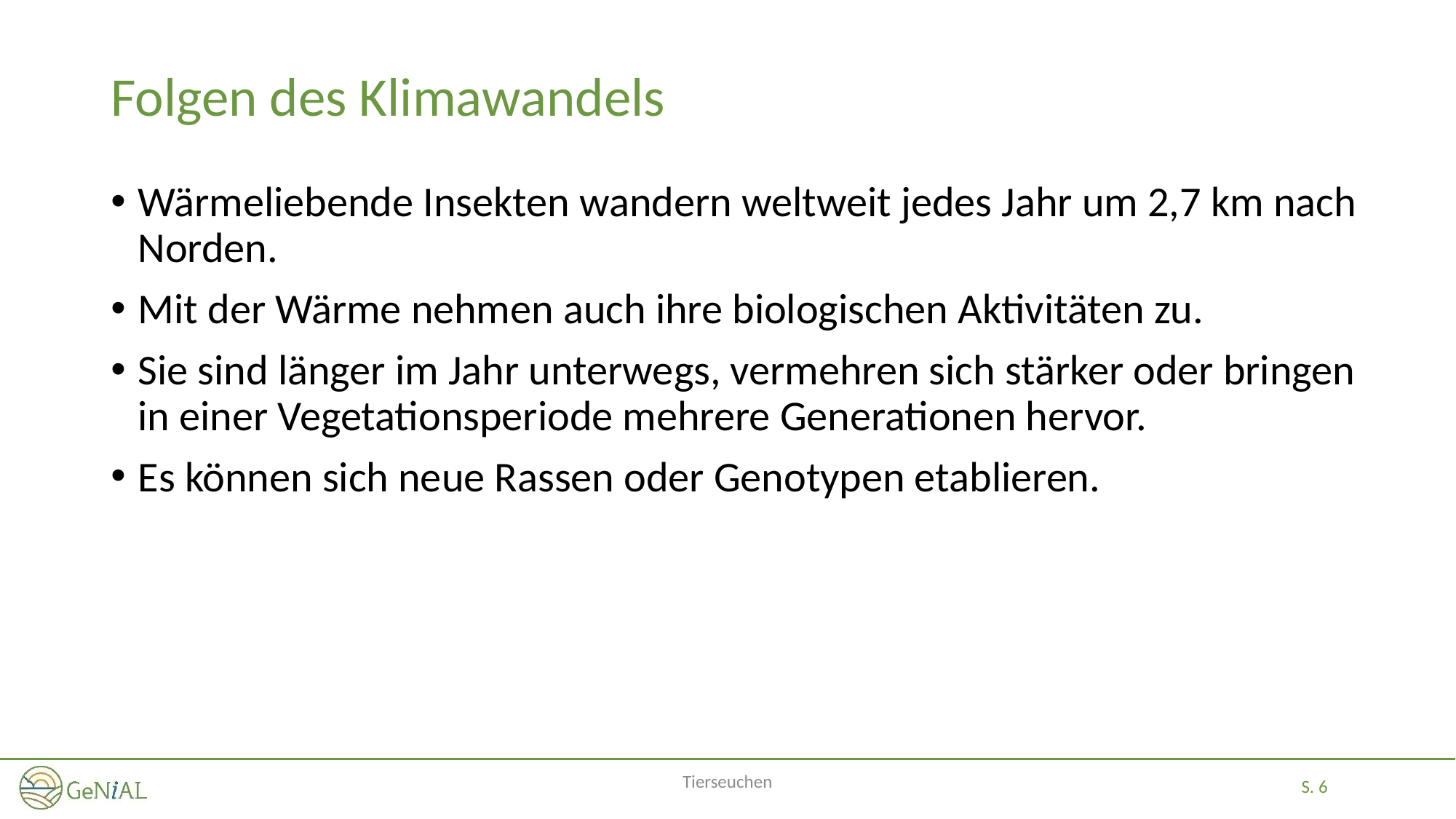

# Folgen des Klimawandels
Wärmeliebende Insekten wandern weltweit jedes Jahr um 2,7 km nach Norden.
Mit der Wärme nehmen auch ihre biologischen Aktivitäten zu.
Sie sind länger im Jahr unterwegs, vermehren sich stärker oder bringen in einer Vegetationsperiode mehrere Generationen hervor.
Es können sich neue Rassen oder Genotypen etablieren.
Tierseuchen